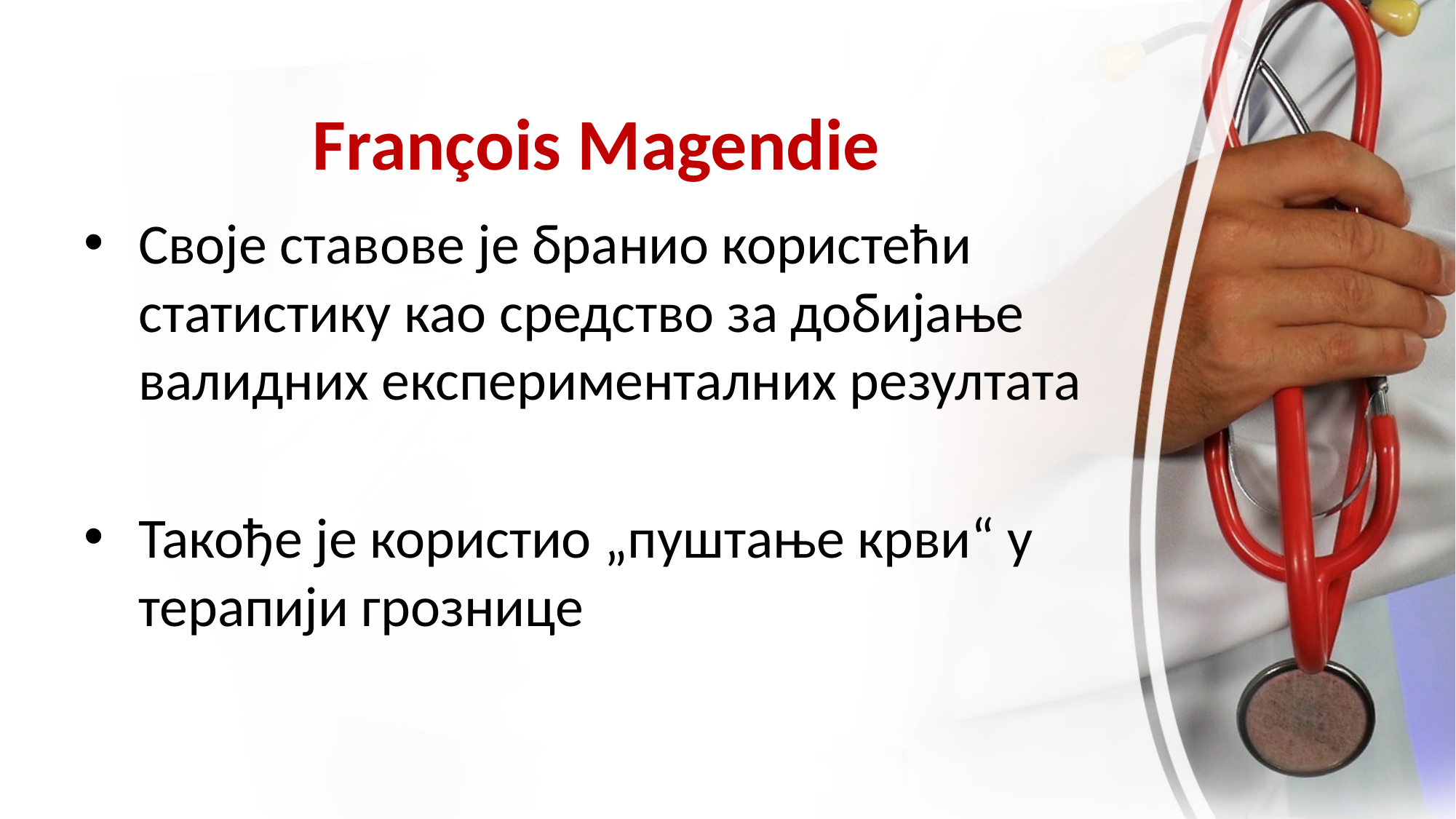

# François Magendie
Своје ставове је бранио користећи статистику као средство за добијање валидних експерименталних резултата

Такође је користио „пуштање крви“ у терапији грознице